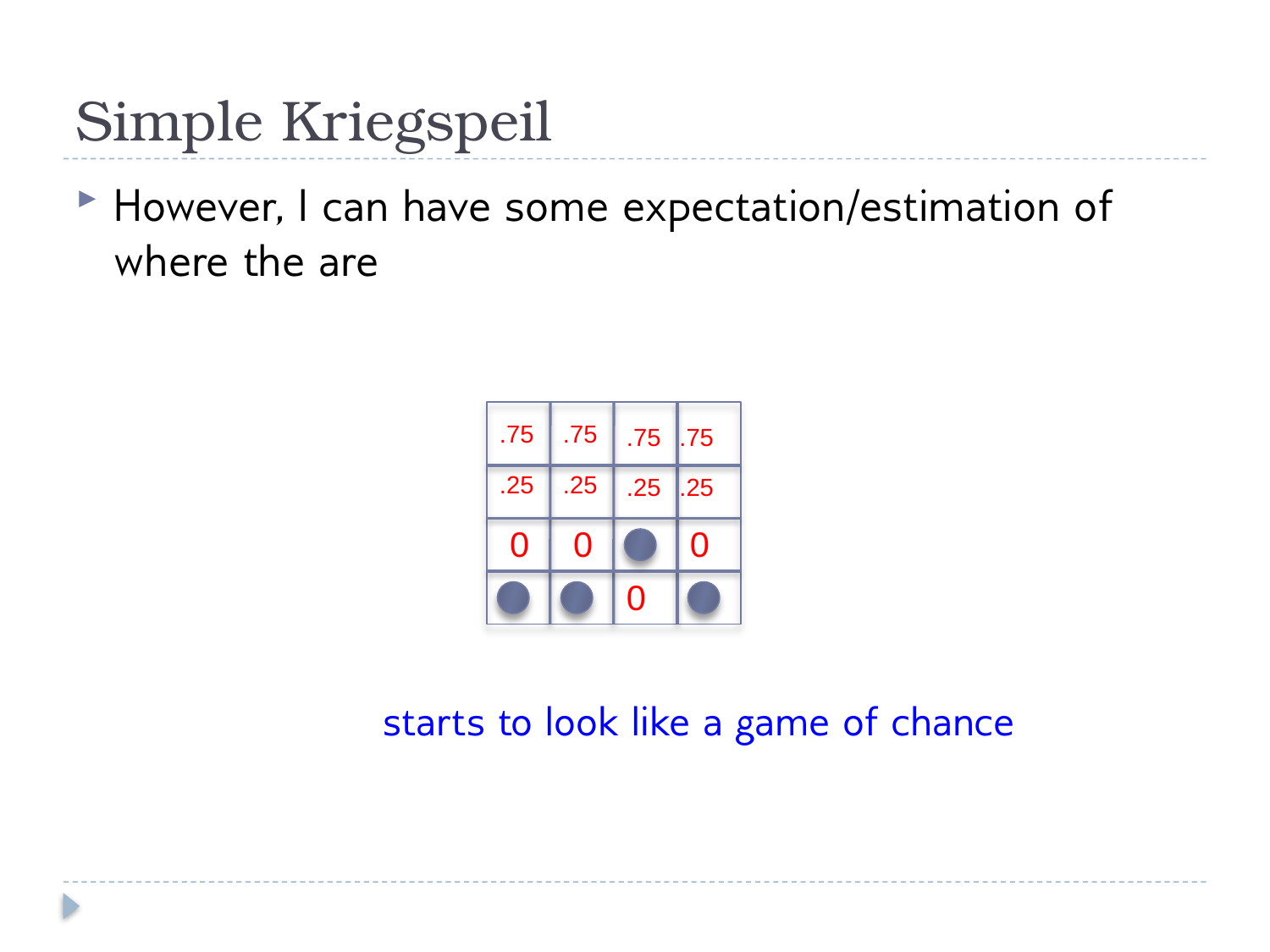

# Simple Kriegspeil
However, I can have some expectation/estimation of where the are

.75
.75
.75
.75
.25
.25
.25
.25
0
0
0

0

starts to look like a game of chance